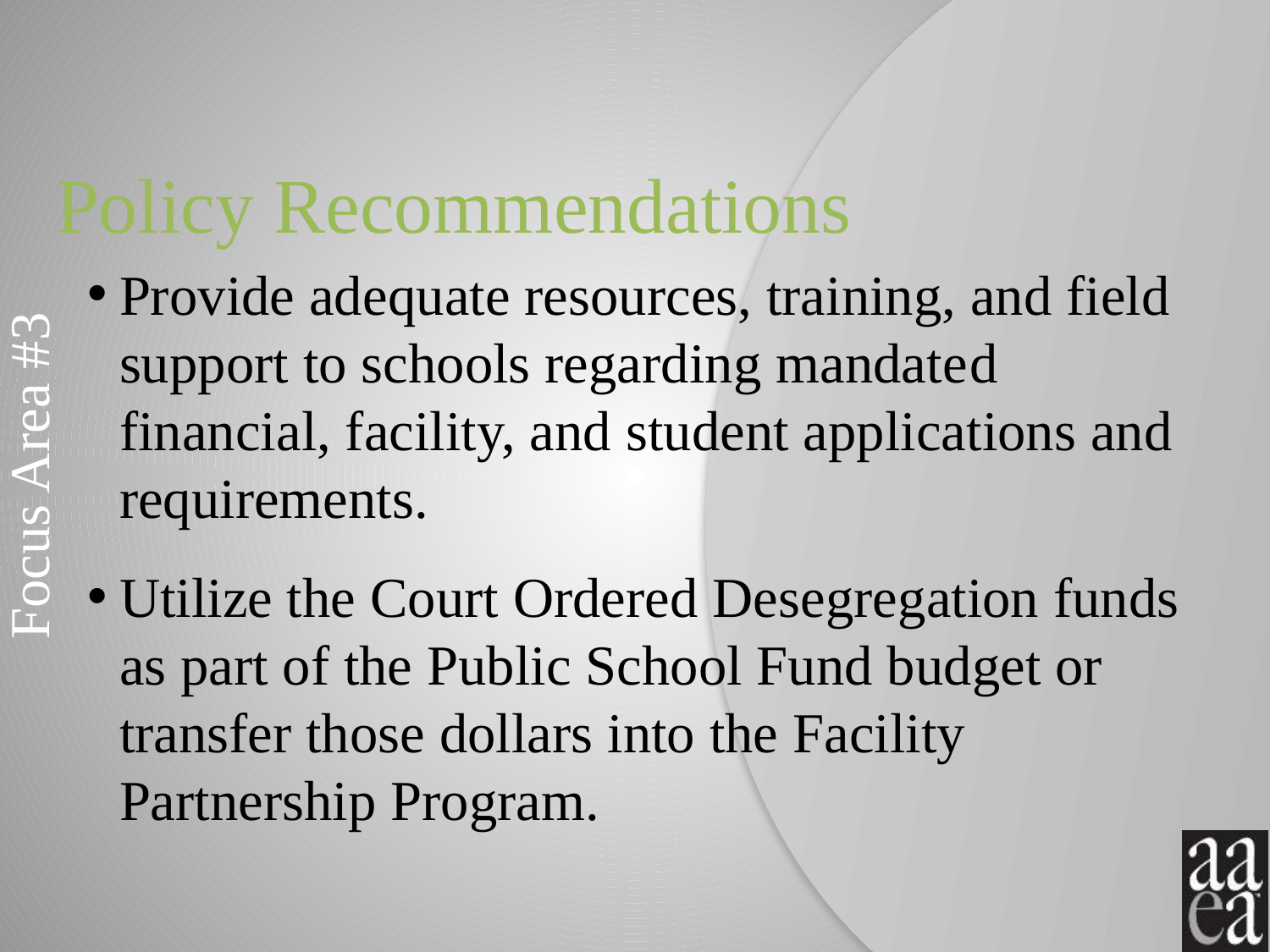

# Policy Recommendations
Provide adequate resources, training, and field support to schools regarding mandated financial, facility, and student applications and requirements.
Utilize the Court Ordered Desegregation funds as part of the Public School Fund budget or transfer those dollars into the Facility Partnership Program.
Focus Area #3